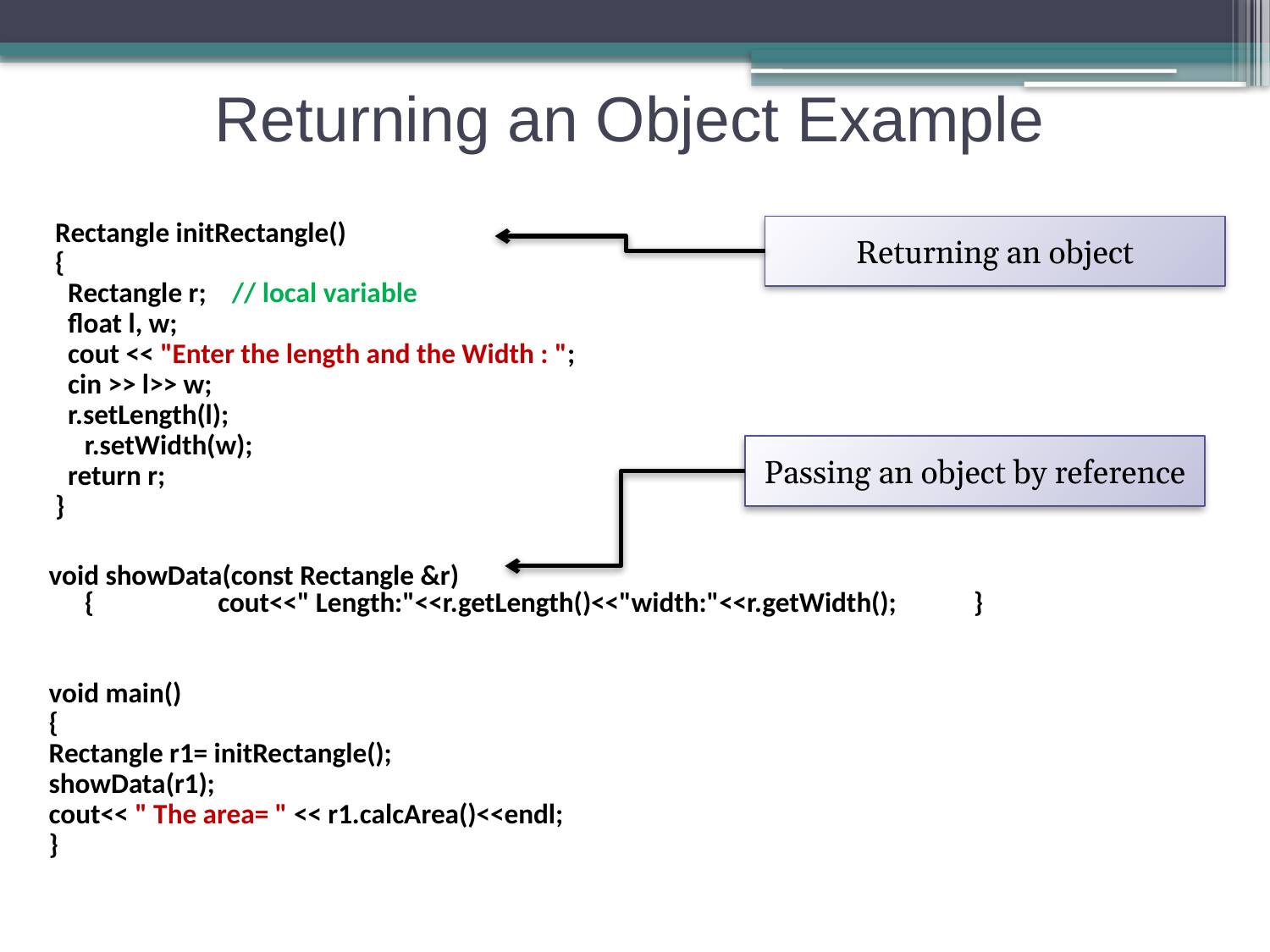

# Returning an Object Example
 Rectangle initRectangle()
 {
   Rectangle r;    // local variable
   float l, w;
   cout << "Enter the length and the Width : ";
   cin >> l>> w;
   r.setLength(l);
	r.setWidth(w);
   return r;
 }

void showData(const Rectangle &r)
	{	 cout<<" Length:"<<r.getLength()<<"width:"<<r.getWidth();	}

void main()
{
Rectangle r1= initRectangle();
showData(r1);
cout<< " The area= " << r1.calcArea()<<endl;
}
Returning an object
Passing an object by reference
47